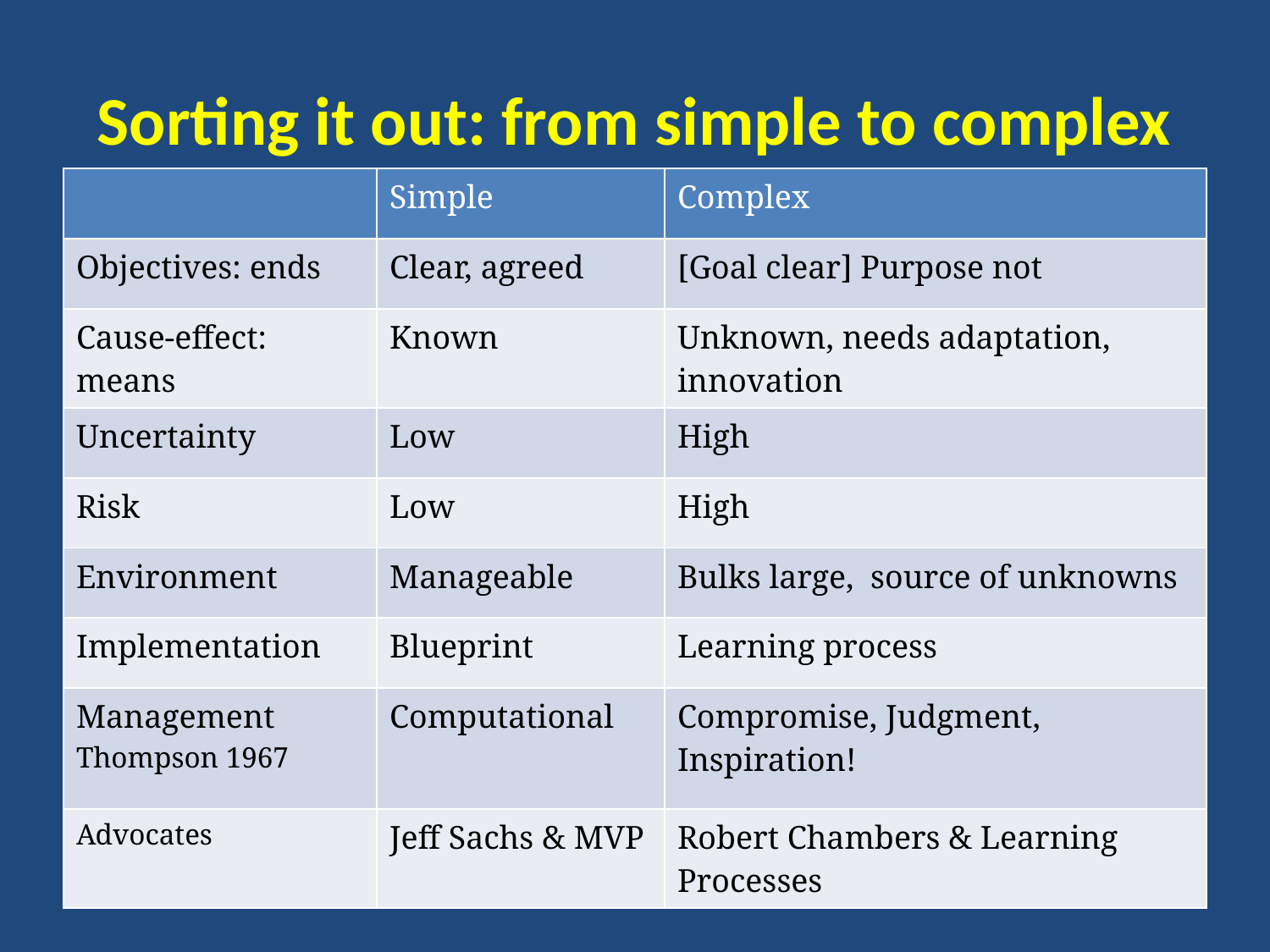

# Sorting it out: from simple to complex
|  | Simple | Complex |
| --- | --- | --- |
| Objectives: ends | Clear, agreed | [Goal clear] Purpose not |
| Cause-effect: means | Known | Unknown, needs adaptation, innovation |
| Uncertainty | Low | High |
| Risk | Low | High |
| Environment | Manageable | Bulks large, source of unknowns |
| Implementation | Blueprint | Learning process |
| Management Thompson 1967 | Computational | Compromise, Judgment, Inspiration! |
| Advocates | Jeff Sachs & MVP | Robert Chambers & Learning Processes |